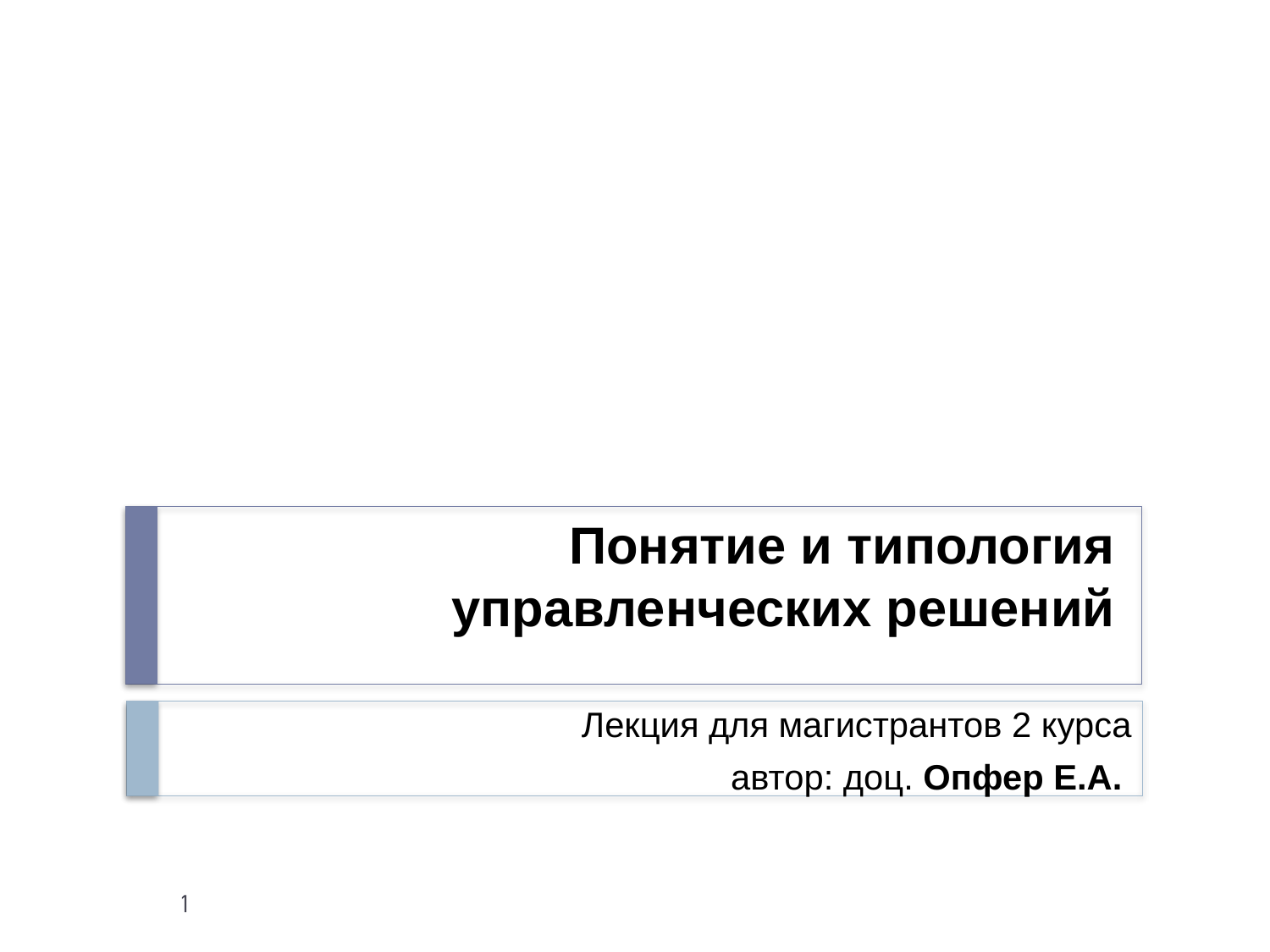

# Понятие и типология управленческих решений
Лекция для магистрантов 2 курса
автор: доц. Опфер Е.А.
1